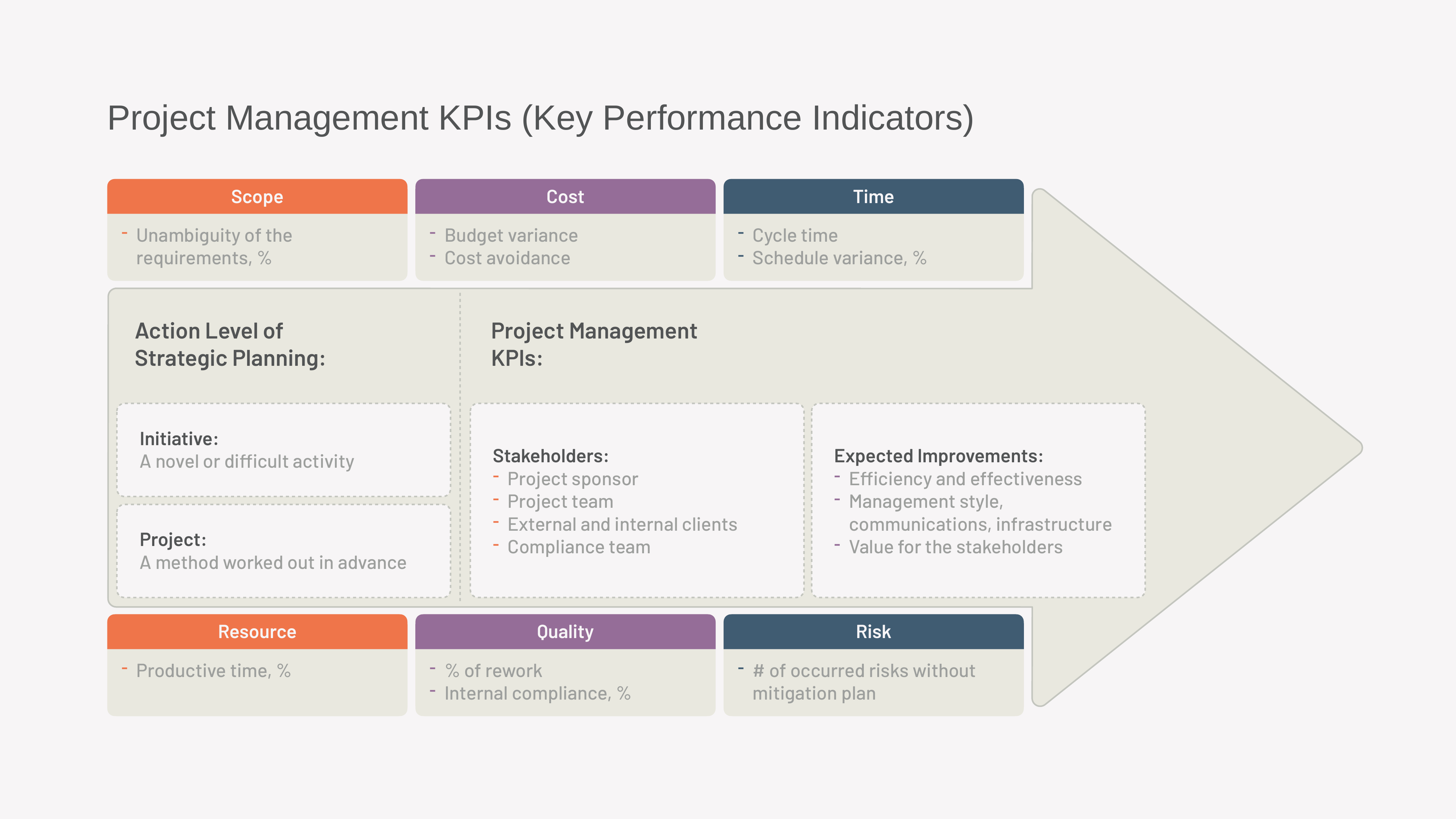

Project Management KPIs (Key Performance Indicators)

Scope
Unambiguity of the requirements, %

Cost
Budget variance
Cost avoidance

Time
Cycle time
Schedule variance, %

Action Level of Strategic Planning:
Project Management KPIs:

Initiative:
A novel or difficult activity

Project:
A method worked out in advance

Stakeholders:
Project sponsor
Project team
External and internal clients
Compliance team

Expected Improvements:
Efficiency and effectiveness
Management style, communications, infrastructure
Value for the stakeholders

Resource
Productive time, %

Quality
% of rework
Internal compliance, %

Risk
# of occurred risks without mitigation plan